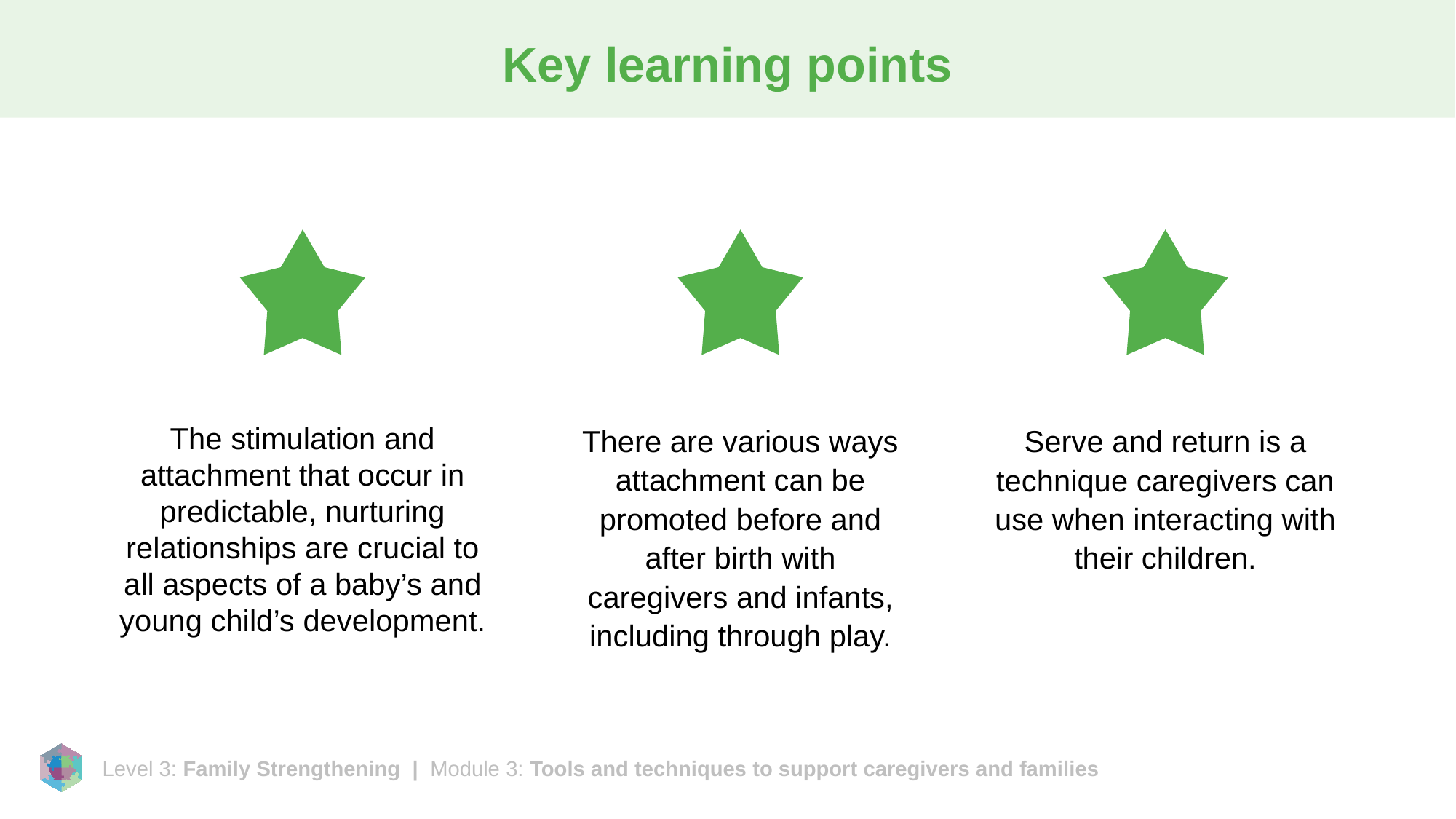

# Key learning points

The stimulation and attachment that occur in predictable, nurturing relationships are crucial to all aspects of a baby’s and young child’s development.
There are various ways attachment can be promoted before and after birth with caregivers and infants, including through play.
Serve and return is a technique caregivers can use when interacting with their children.